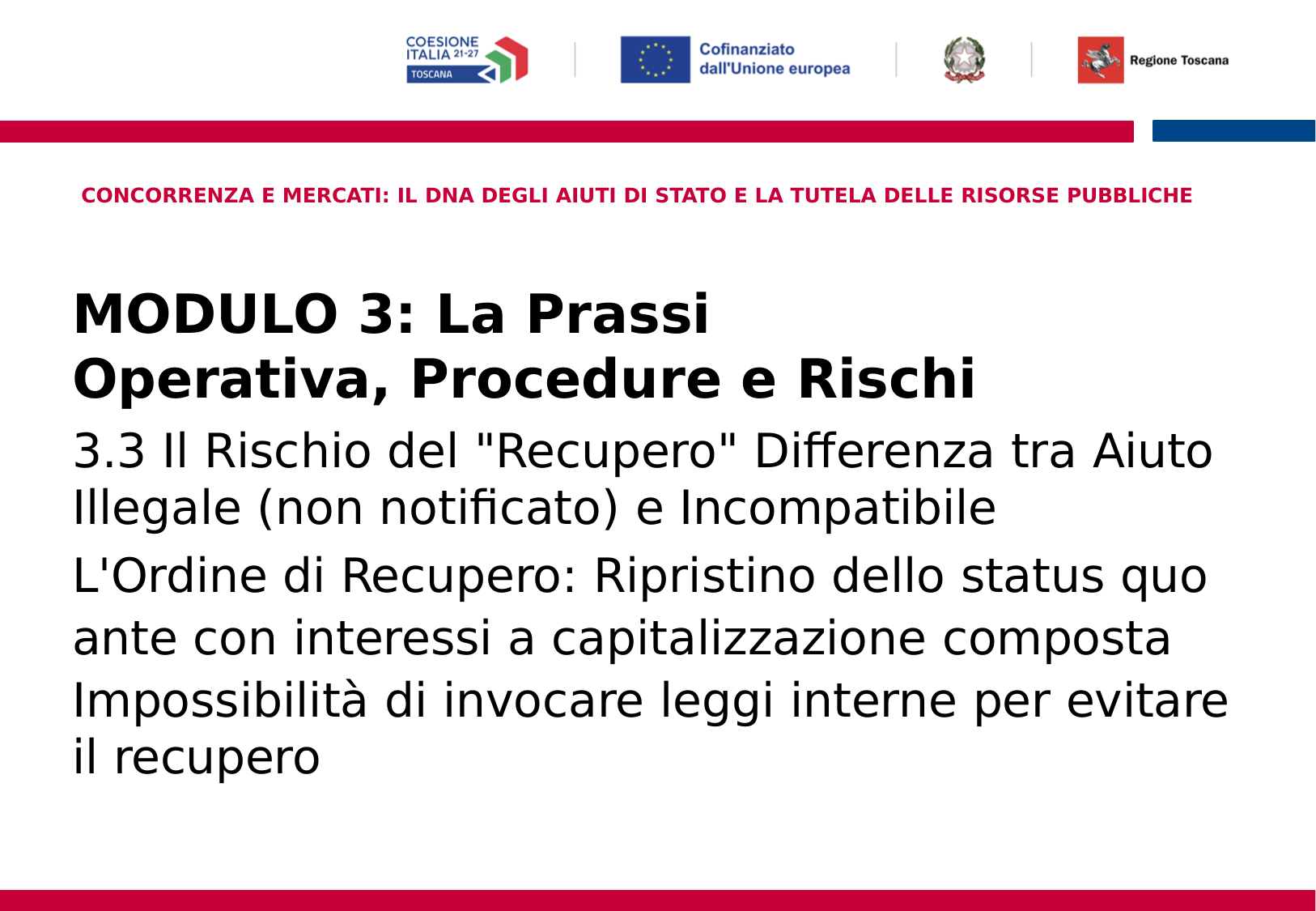

CONCORRENZA E MERCATI: IL DNA DEGLI AIUTI DI STATO E LA TUTELA DELLE RISORSE PUBBLICHE
# MODULO 3: La Prassi Operativa, Procedure e Rischi
3.3 Il Rischio del "Recupero" Differenza tra Aiuto Illegale (non notificato) e Incompatibile
L'Ordine di Recupero: Ripristino dello status quo ante con interessi a capitalizzazione composta Impossibilità di invocare leggi interne per evitare
il recupero